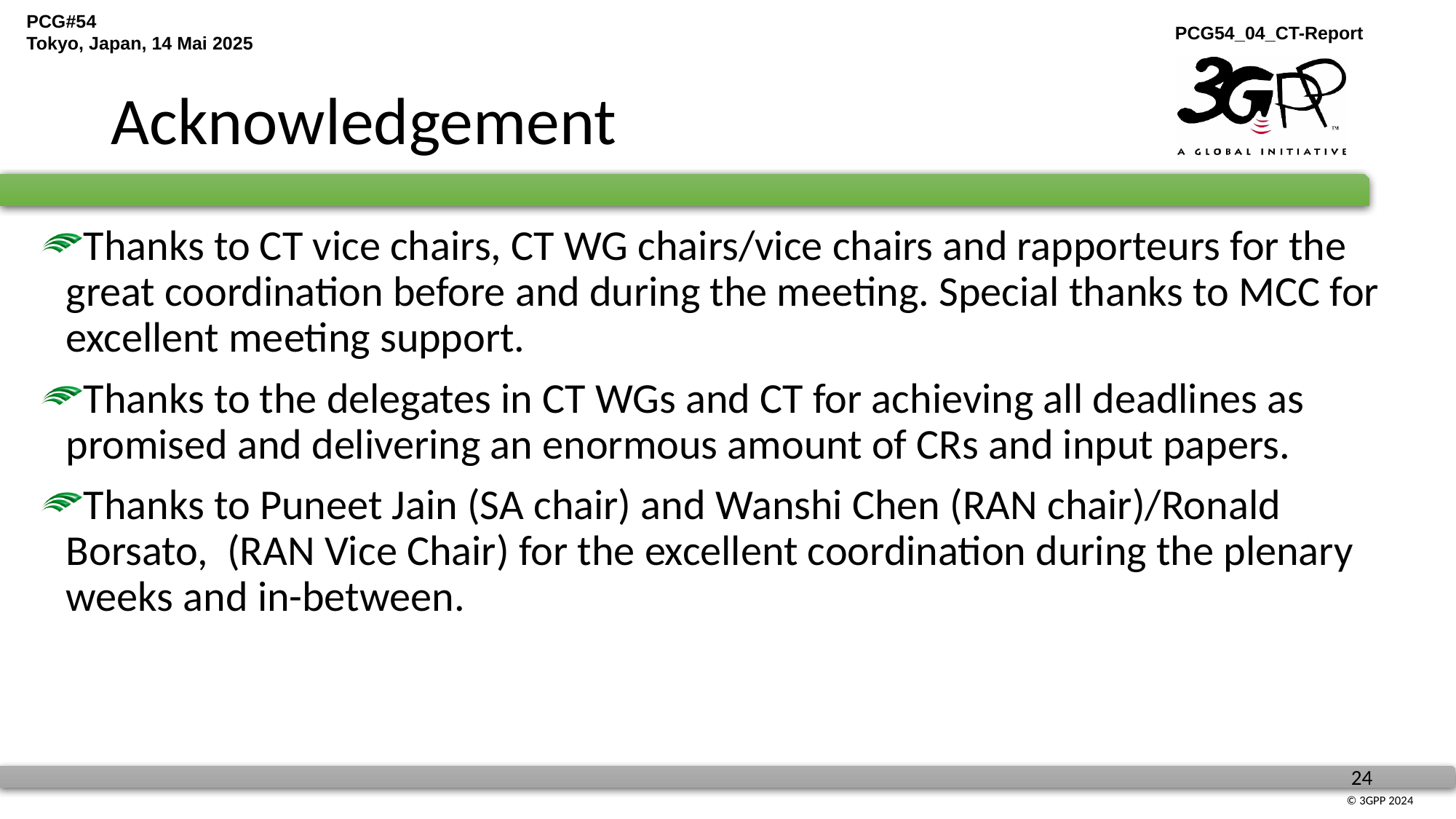

# Acknowledgement
Thanks to CT vice chairs, CT WG chairs/vice chairs and rapporteurs for the great coordination before and during the meeting. Special thanks to MCC for excellent meeting support.
Thanks to the delegates in CT WGs and CT for achieving all deadlines as promised and delivering an enormous amount of CRs and input papers.
Thanks to Puneet Jain (SA chair) and Wanshi Chen (RAN chair)/Ronald Borsato,  (RAN Vice Chair) for the excellent coordination during the plenary weeks and in-between.